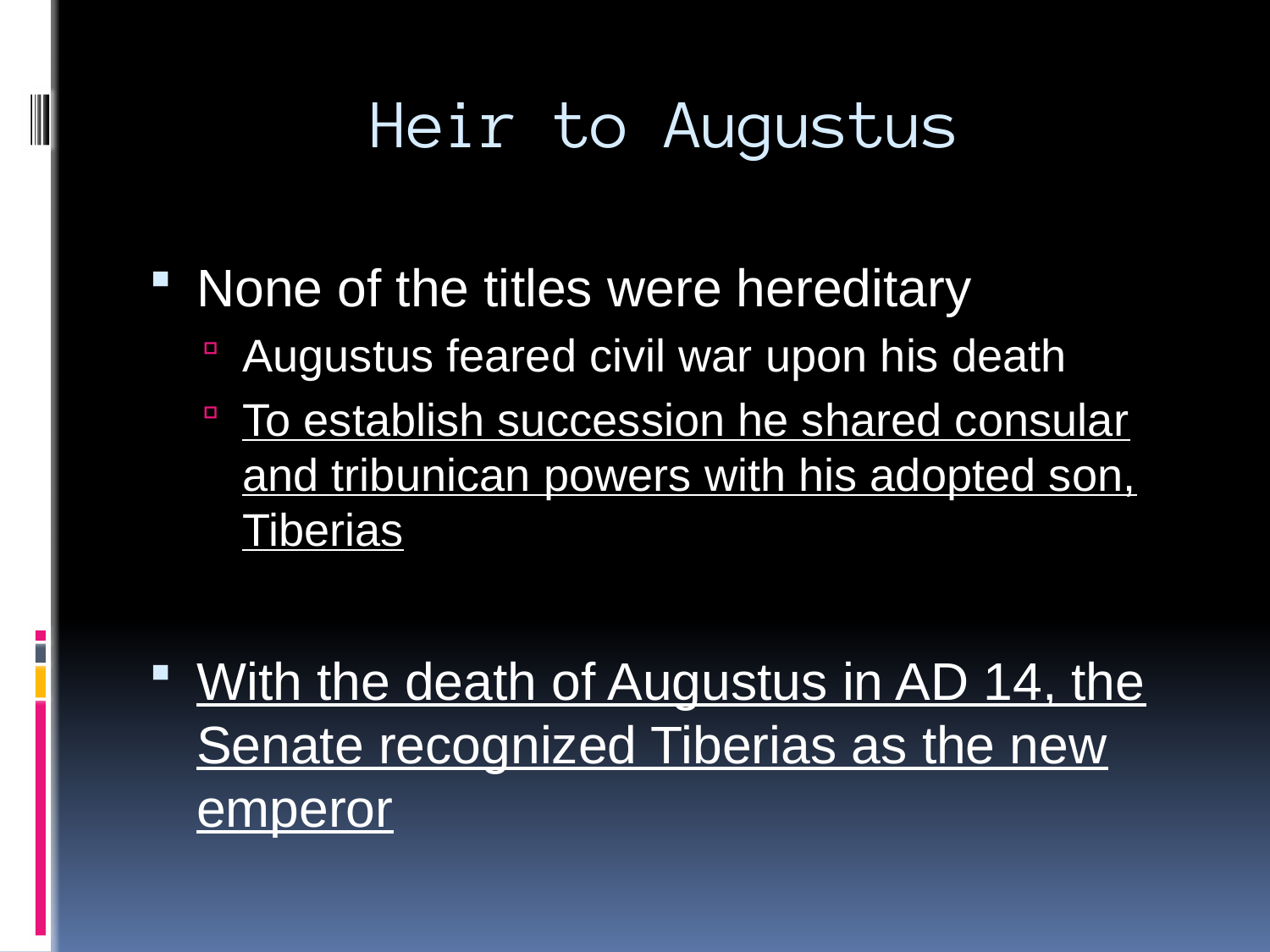

# Heir to Augustus
None of the titles were hereditary
Augustus feared civil war upon his death
To establish succession he shared consular and tribunican powers with his adopted son, Tiberias

With the death of Augustus in AD 14, the Senate recognized Tiberias as the new emperor